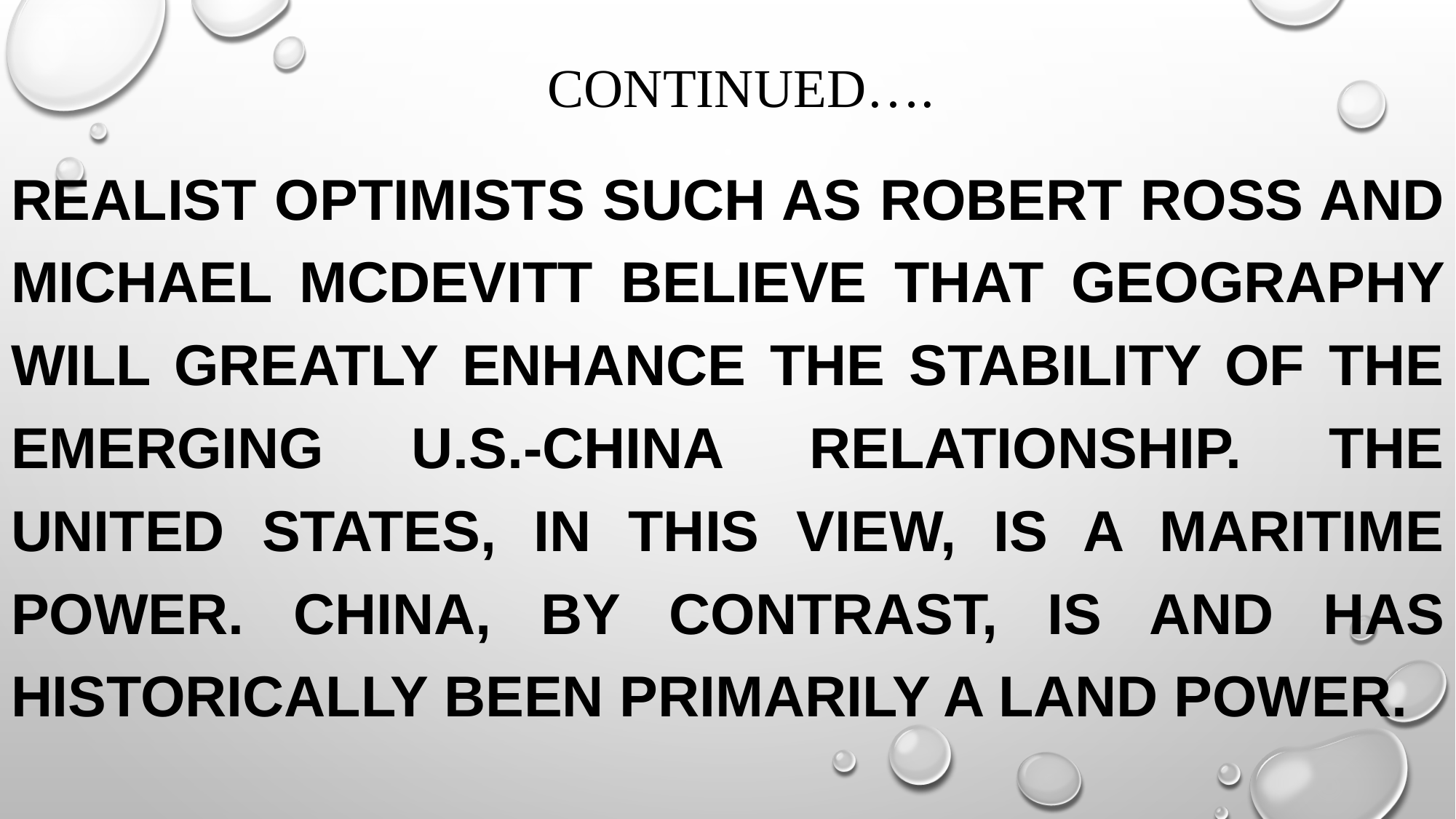

# continued….
realist optimists such as Robert Ross and Michael McDevitt believe that geography will greatly enhance the stability of the emerging U.S.-China relationship. The United States, in this view, is a maritime power. China, by contrast, is and has historically been primarily a land power.